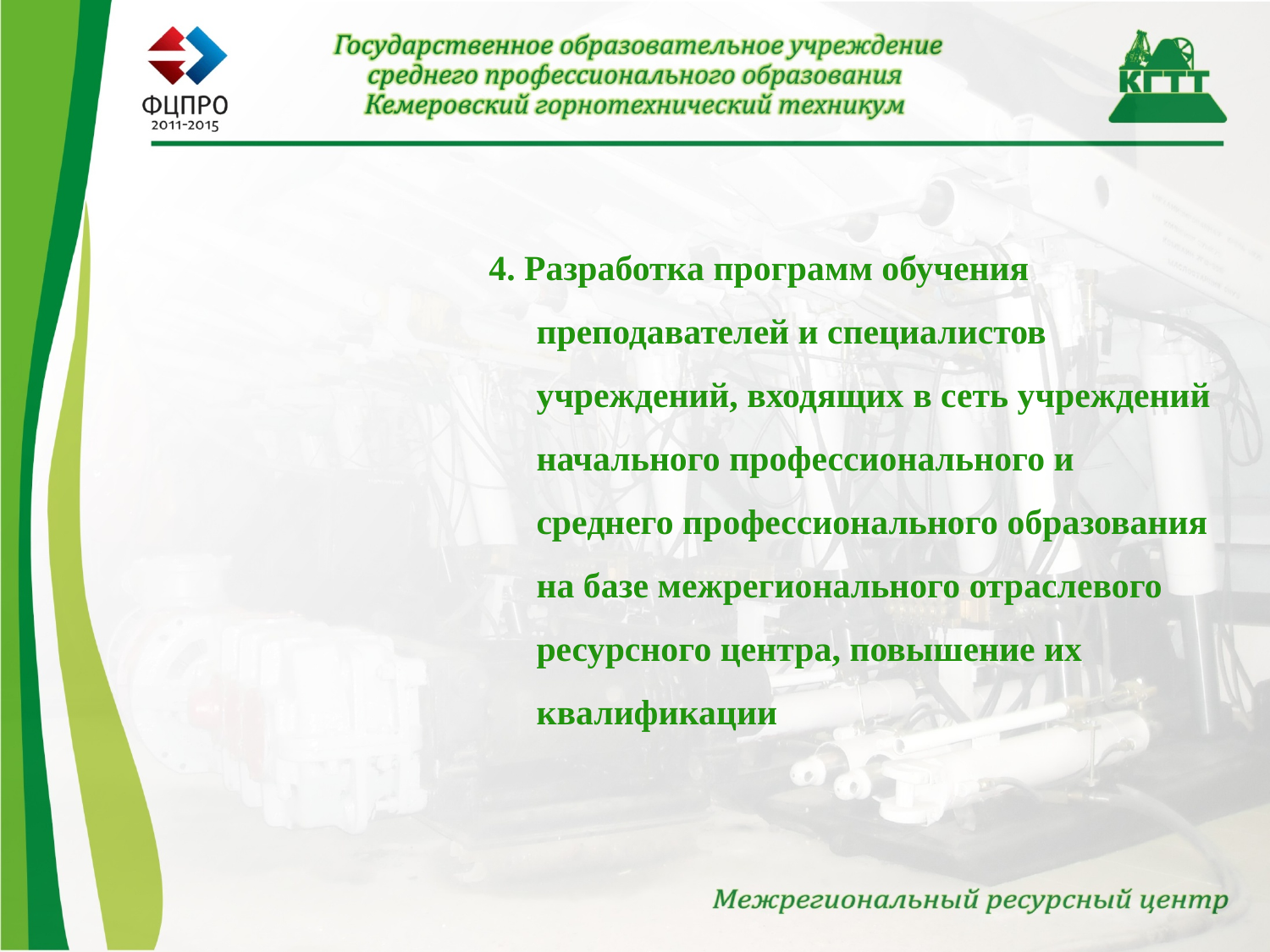

4. Разработка программ обучения преподавателей и специалистов учреждений, входящих в сеть учреждений начального профессионального и среднего профессионального образования на базе межрегионального отраслевого ресурсного центра, повышение их квалификации